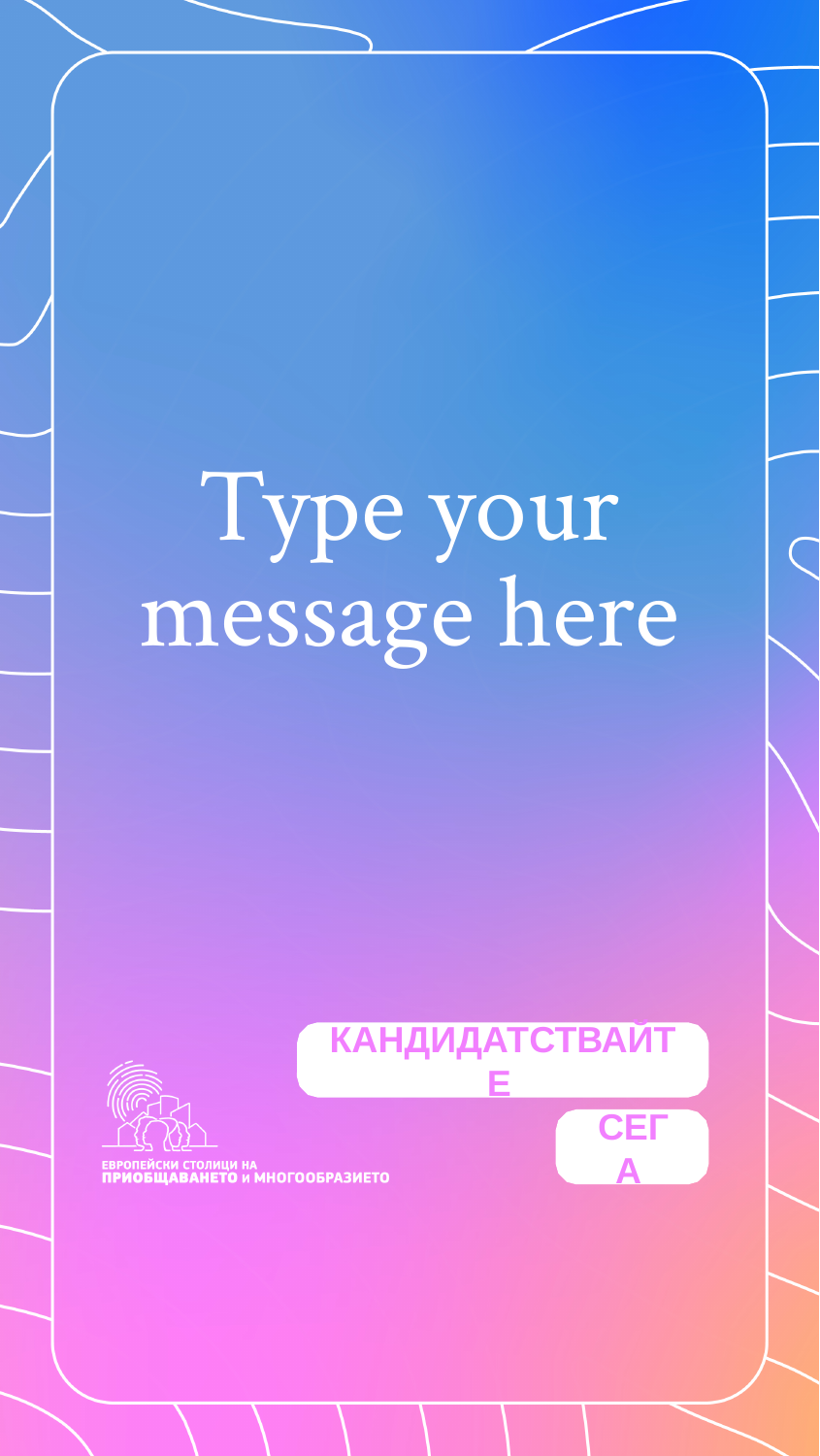

# Type your message here
КАНДИДАТСТВАЙТЕ
СЕГА